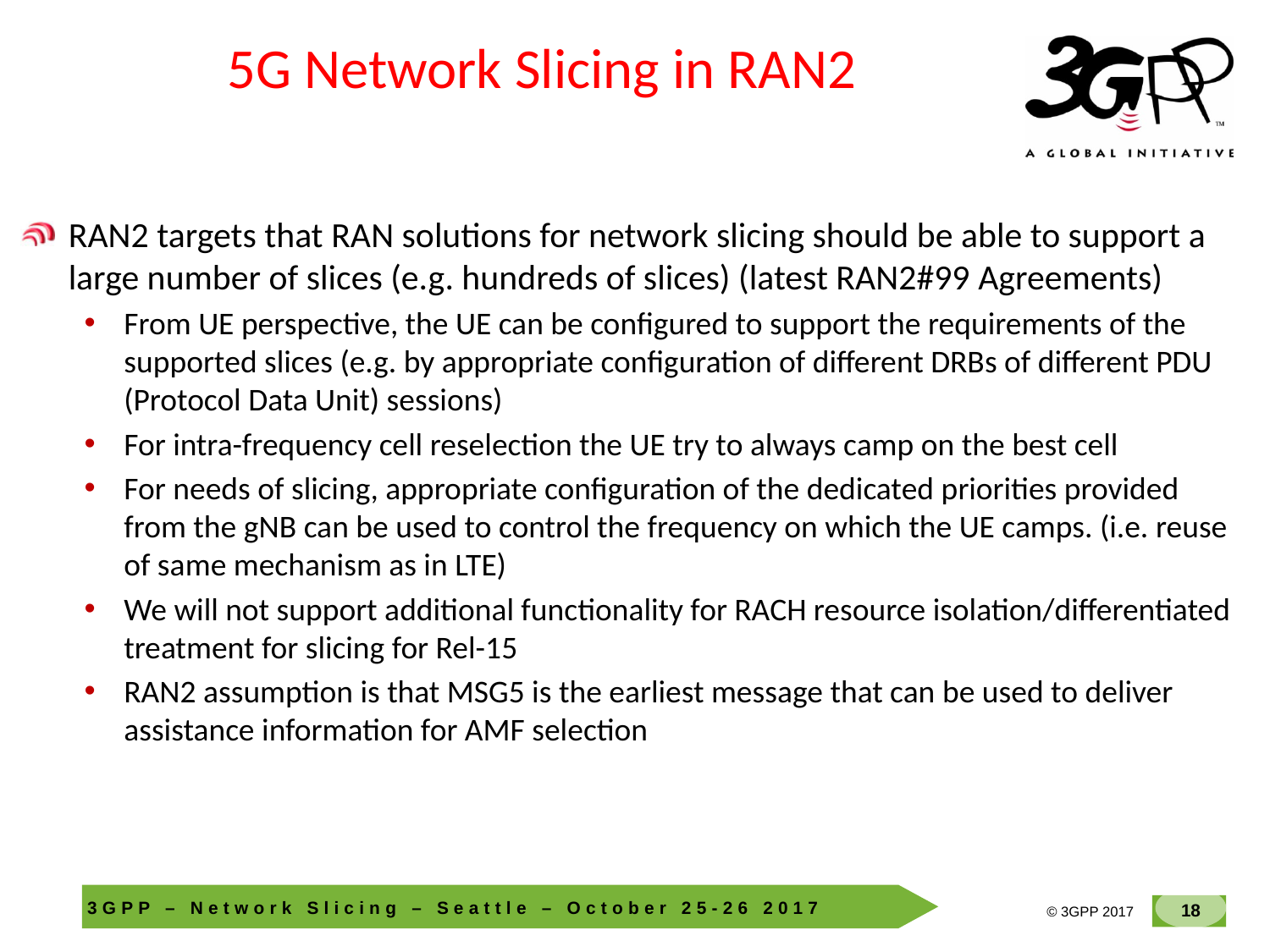

5G Network Slicing in RAN2

RAN2 targets that RAN solutions for network slicing should be able to support a large number of slices (e.g. hundreds of slices) (latest RAN2#99 Agreements)
From UE perspective, the UE can be configured to support the requirements of the supported slices (e.g. by appropriate configuration of different DRBs of different PDU (Protocol Data Unit) sessions)
For intra-frequency cell reselection the UE try to always camp on the best cell
For needs of slicing, appropriate configuration of the dedicated priorities provided from the gNB can be used to control the frequency on which the UE camps. (i.e. reuse of same mechanism as in LTE)
We will not support additional functionality for RACH resource isolation/differentiated treatment for slicing for Rel-15
RAN2 assumption is that MSG5 is the earliest message that can be used to deliver assistance information for AMF selection